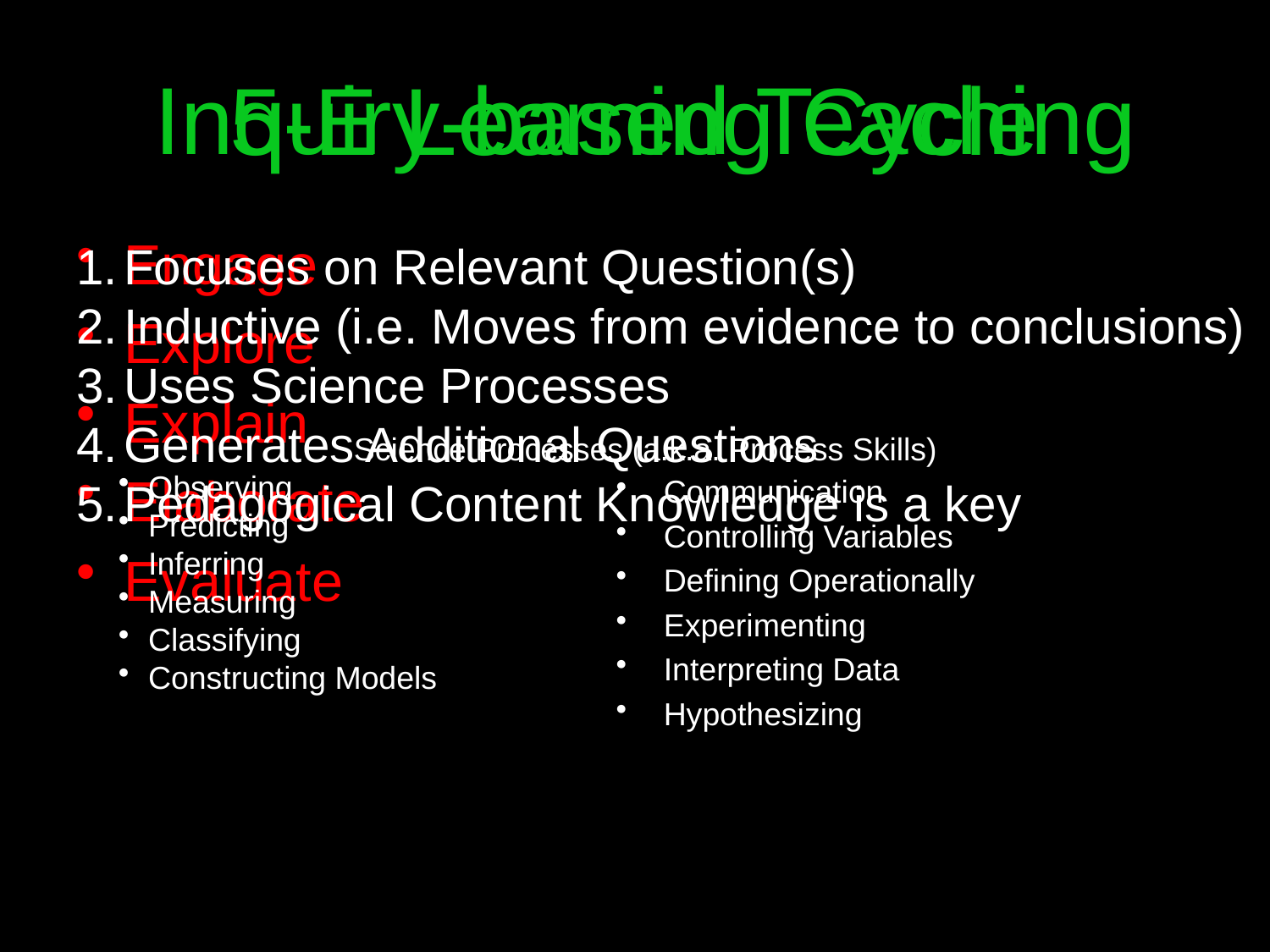

# 5-E Learning Cycle
Inquiry-based Teaching
Engage
Explore
Explain
Elaborate
Evaluate
Focuses on Relevant Question(s)
Inductive (i.e. Moves from evidence to conclusions)
Uses Science Processes
Generates Additional Questions
Pedagogical Content Knowledge is a key

Science Processes (a.k.a. Process Skills)
Observing
Predicting
Inferring
Measuring
Classifying
Constructing Models

Communication
Controlling Variables
Defining Operationally
Experimenting
Interpreting Data
Hypothesizing